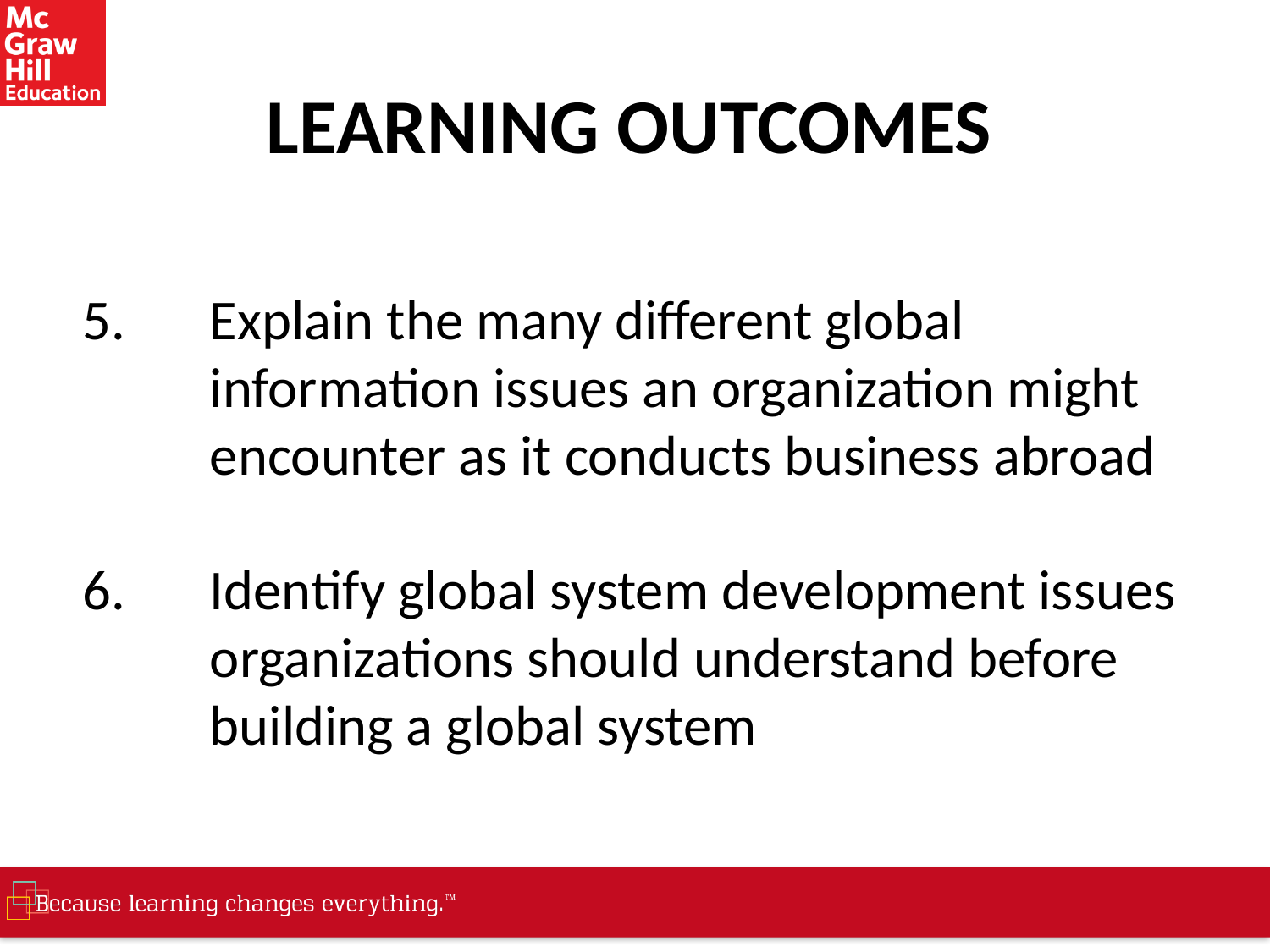

# LEARNING OUTCOMES
Explain the many different global information issues an organization might encounter as it conducts business abroad

Identify global system development issues organizations should understand before building a global system